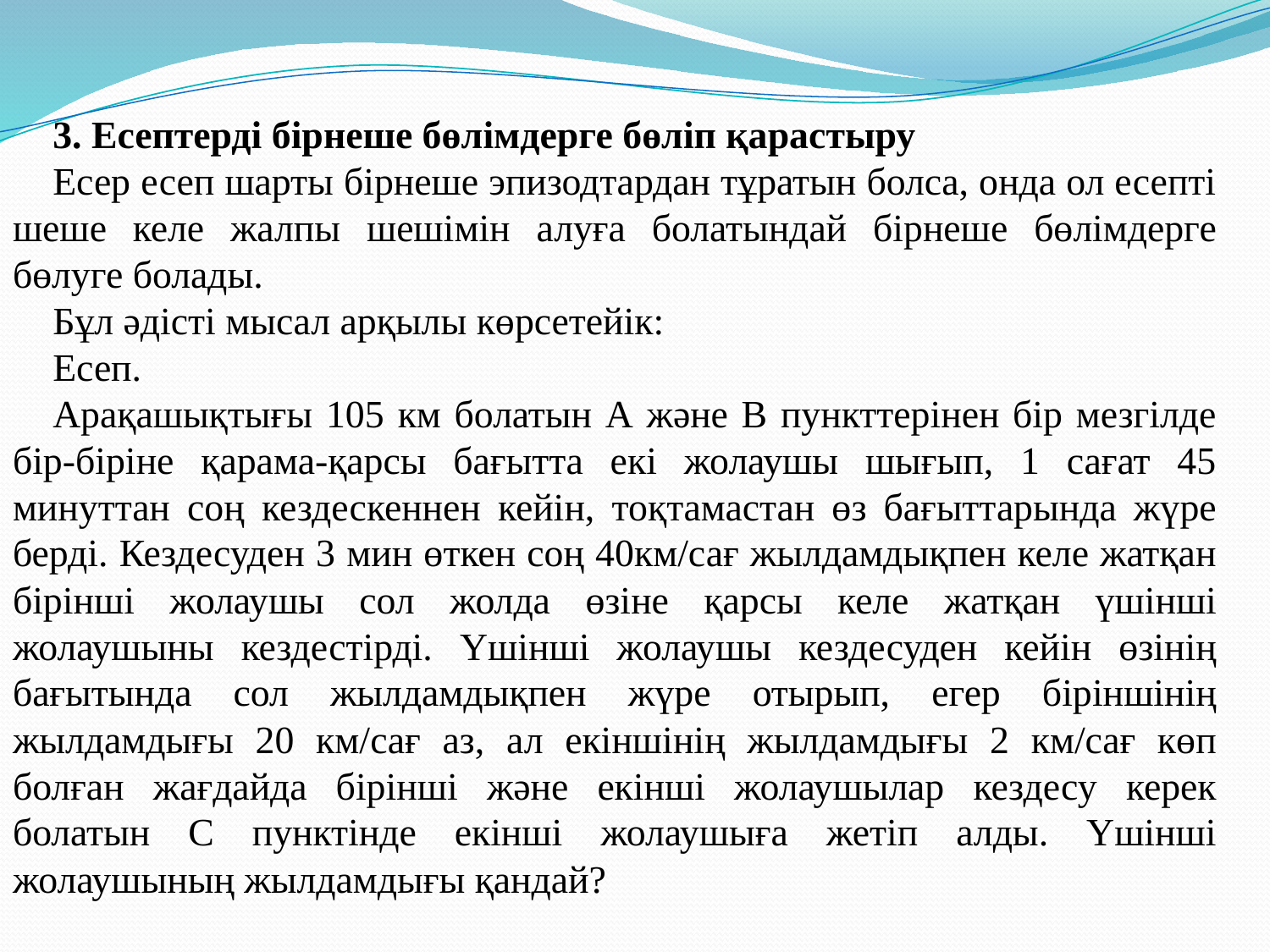

3. Есептерді бірнеше бөлімдерге бөліп қарастыру
Есер есеп шарты бірнеше эпизодтардан тұратын болса, онда ол есепті шеше келе жалпы шешімін алуға болатындай бірнеше бөлімдерге бөлуге болады.
Бұл әдісті мысал арқылы көрсетейік:
Есеп.
Арақашықтығы 105 км болатын А және В пункттерінен бір мезгілде бір-біріне қарама-қарсы бағытта екі жолаушы шығып, 1 сағат 45 минуттан соң кездескеннен кейін, тоқтамастан өз бағыттарында жүре берді. Кездесуден 3 мин өткен соң 40км/сағ жылдамдықпен келе жатқан бірінші жолаушы сол жолда өзіне қарсы келе жатқан үшінші жолаушыны кездестірді. Үшінші жолаушы кездесуден кейін өзінің бағытында сол жылдамдықпен жүре отырып, егер біріншінің жылдамдығы 20 км/сағ аз, ал екіншінің жылдамдығы 2 км/сағ көп болған жағдайда бірінші және екінші жолаушылар кездесу керек болатын С пунктінде екінші жолаушыға жетіп алды. Үшінші жолаушының жылдамдығы қандай?